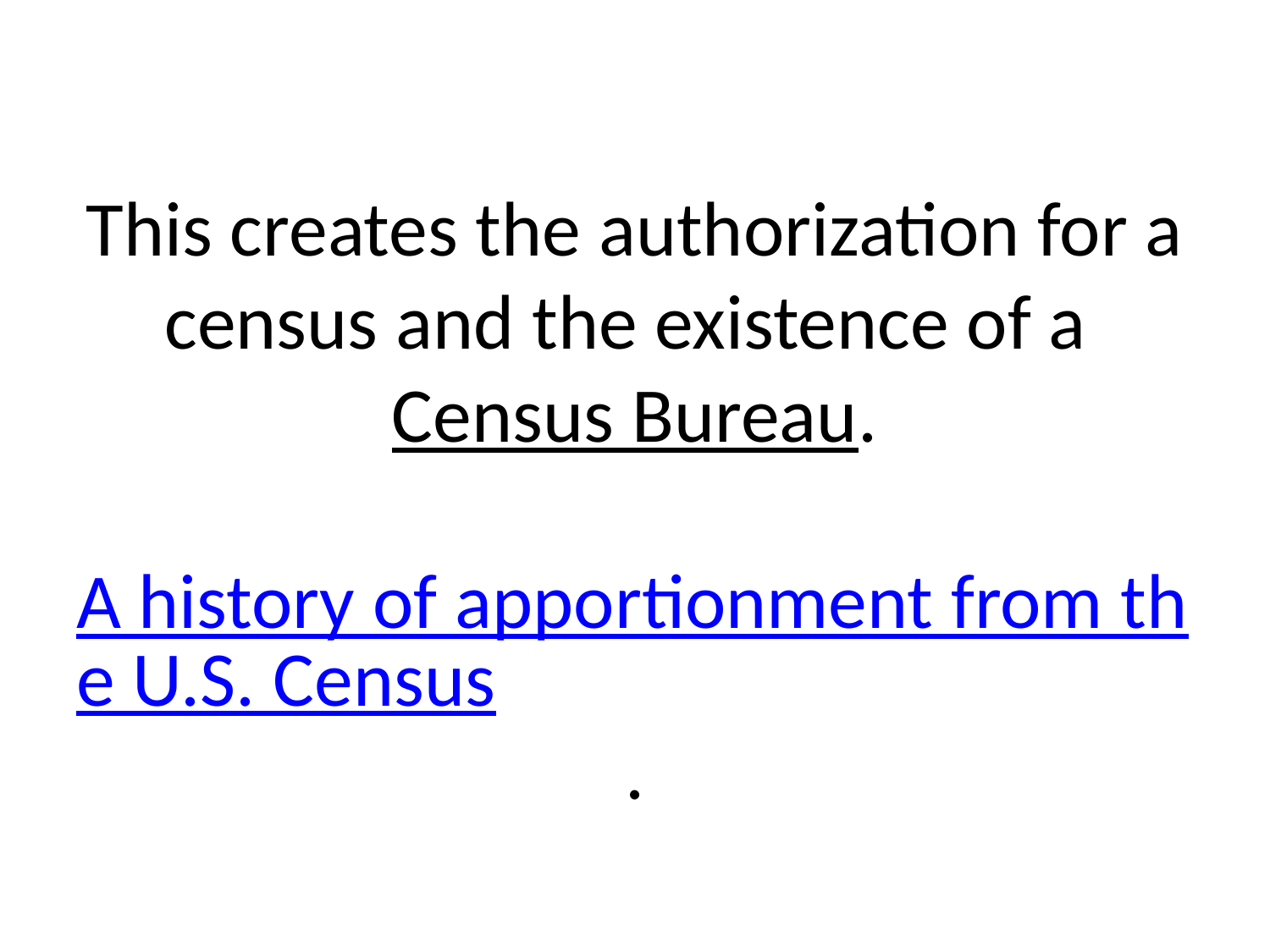

# This creates the authorization for a census and the existence of a Census Bureau. A history of apportionment from the U.S. Census.